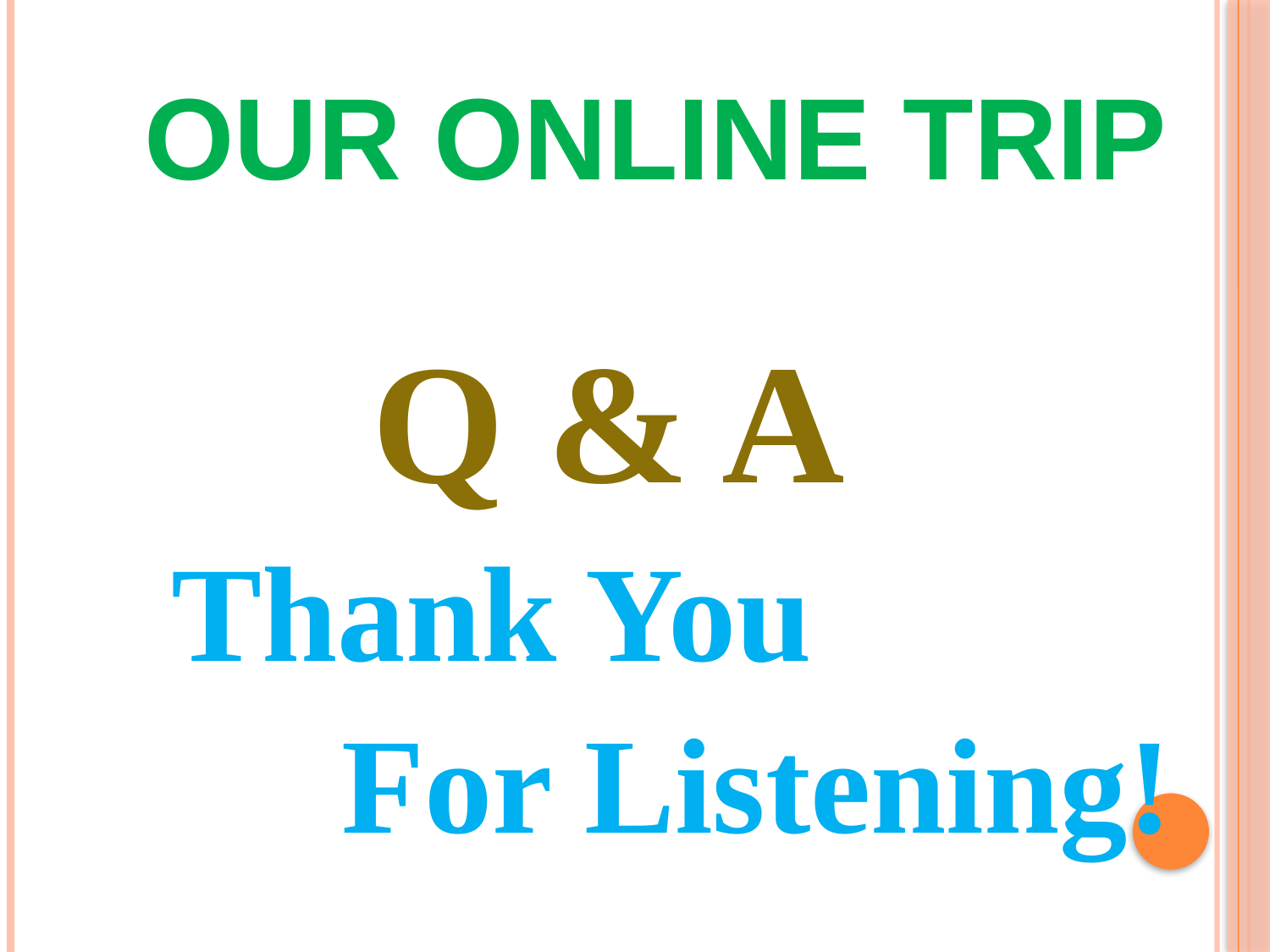

# OUR ONLINE TRIP

         Q & A
 Thank You
      For Listening!